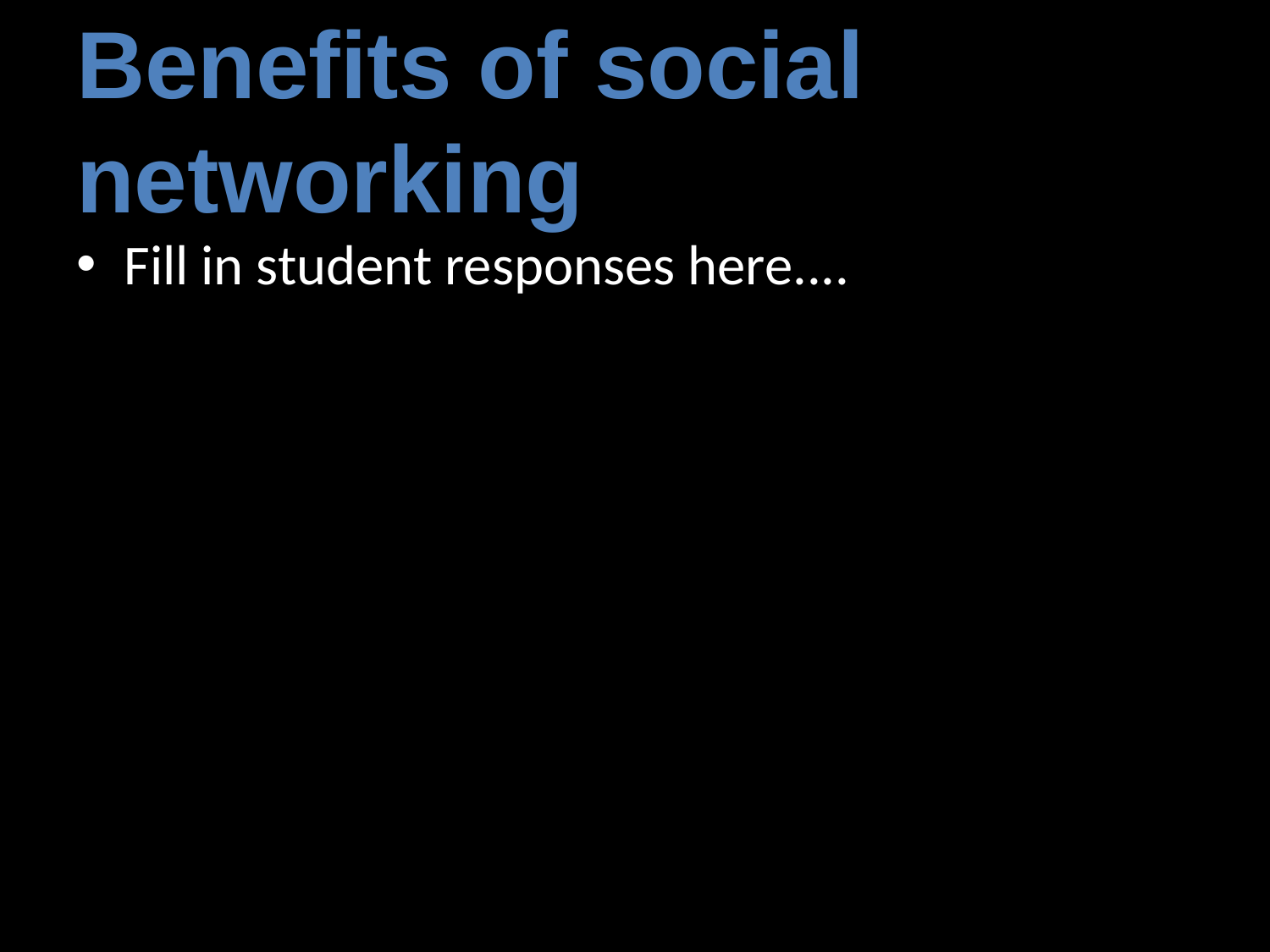

# Benefits of social networking
Fill in student responses here....